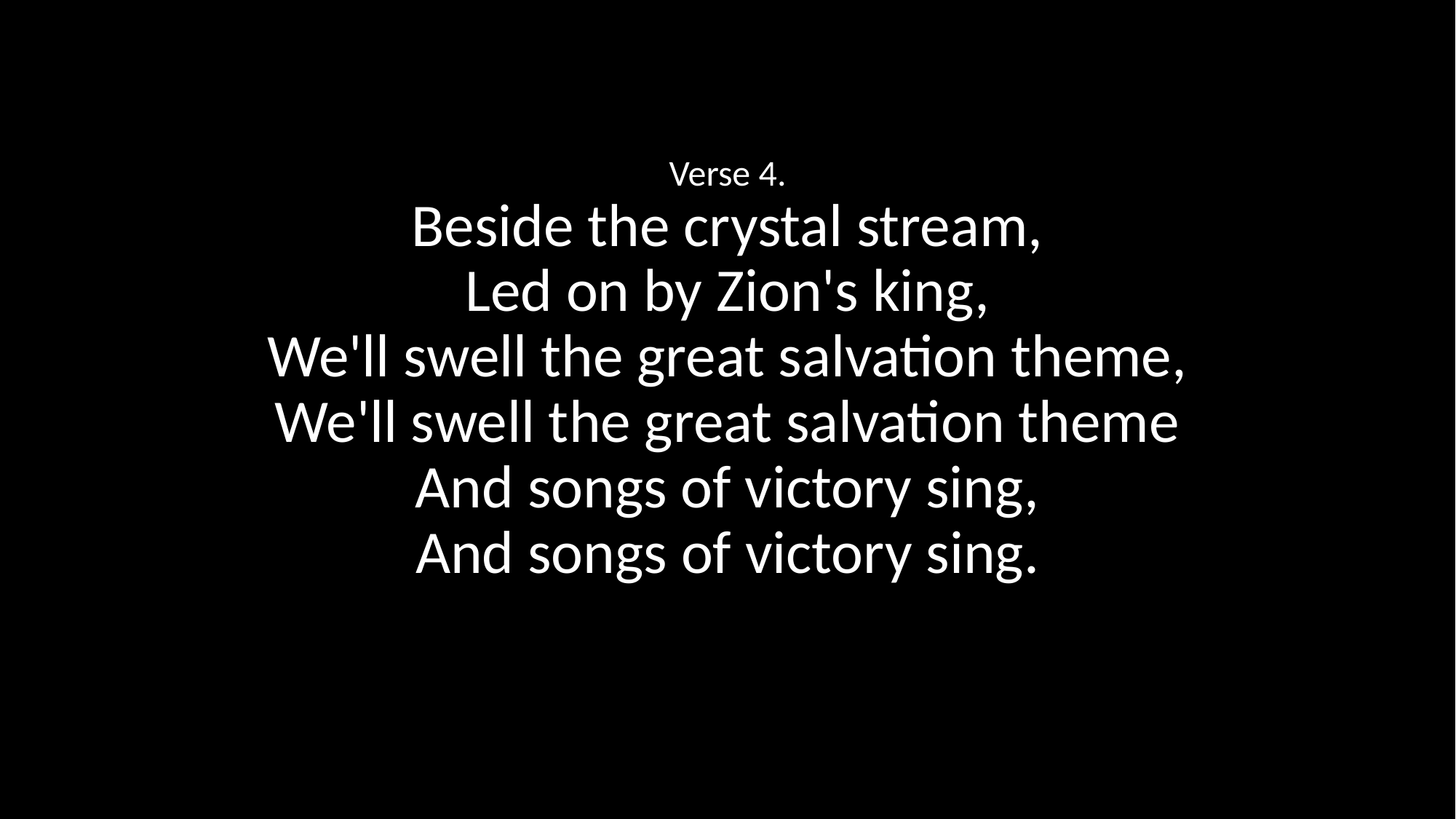

Verse 4.
Beside the crystal stream,
Led on by Zion's king,
We'll swell the great salvation theme,
We'll swell the great salvation theme
And songs of victory sing,
And songs of victory sing.